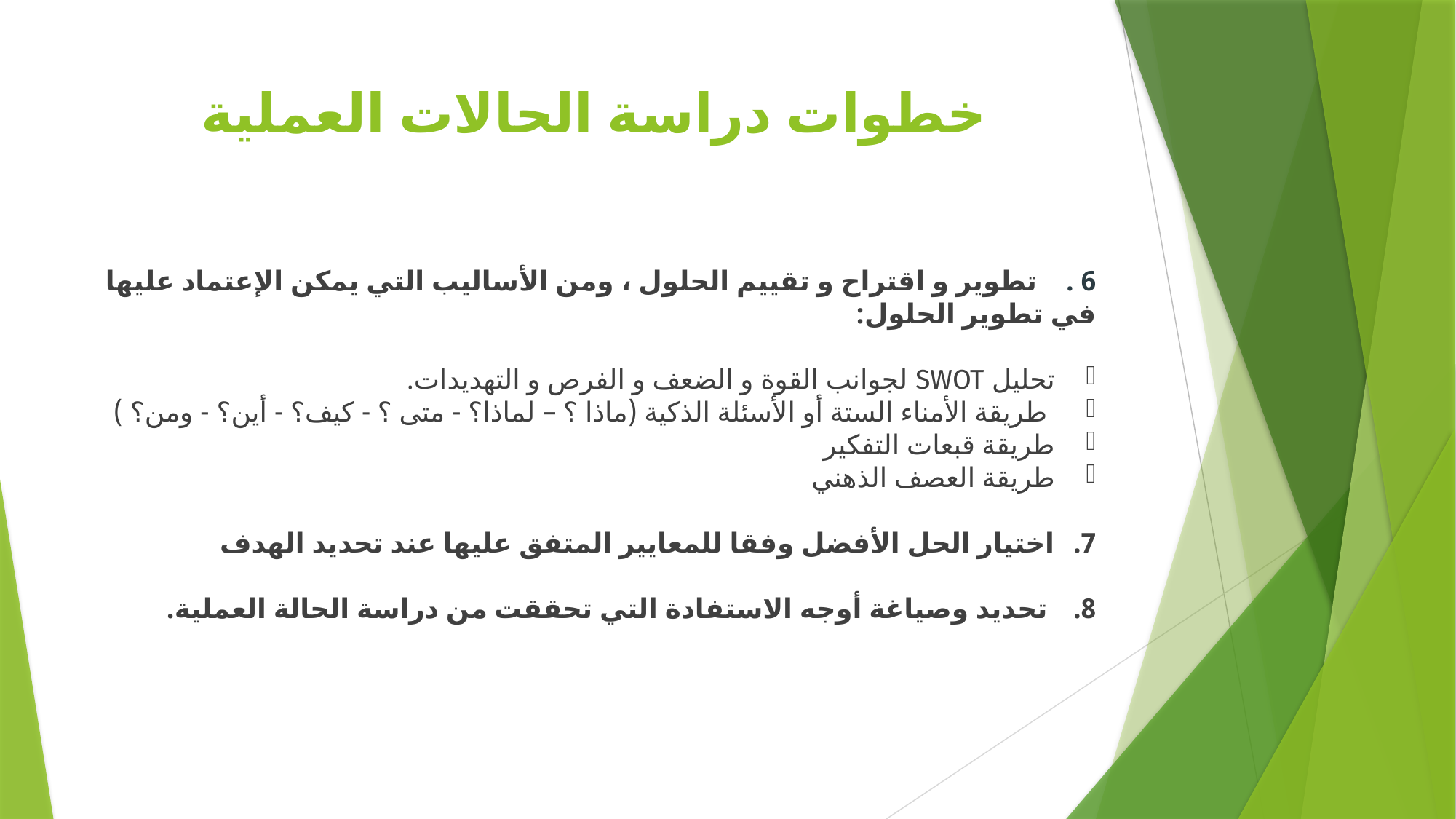

# خطوات دراسة الحالات العملية
6 .    تطوير و اقتراح و تقييم الحلول ، ومن الأساليب التي يمكن الإعتماد عليها في تطوير الحلول:

تحليل SWOT لجوانب القوة و الضعف و الفرص و التهديدات.
 طريقة الأمناء الستة أو الأسئلة الذكية (ماذا ؟ – لماذا؟ - متى ؟ - كيف؟ - أين؟ - ومن؟ )
طريقة قبعات التفكير
طريقة العصف الذهني

اختيار الحل الأفضل وفقا للمعايير المتفق عليها عند تحديد الهدف

 تحديد وصياغة أوجه الاستفادة التي تحققت من دراسة الحالة العملية.